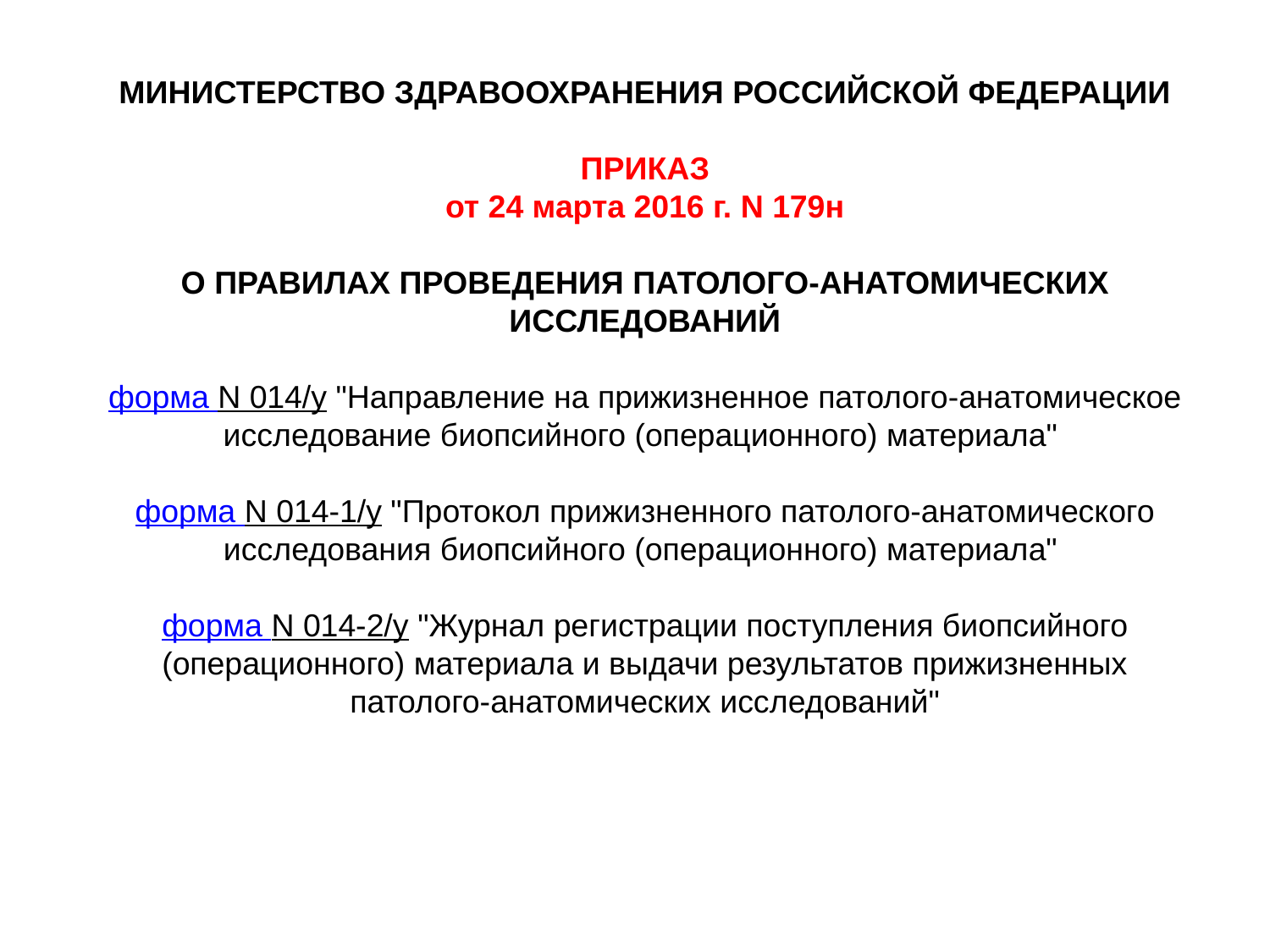

МИНИСТЕРСТВО ЗДРАВООХРАНЕНИЯ РОССИЙСКОЙ ФЕДЕРАЦИИ

ПРИКАЗ
от 24 марта 2016 г. N 179н

О ПРАВИЛАХ ПРОВЕДЕНИЯ ПАТОЛОГО-АНАТОМИЧЕСКИХ ИССЛЕДОВАНИЙ

форма N 014/у "Направление на прижизненное патолого-анатомическое исследование биопсийного (операционного) материала"

форма N 014-1/у "Протокол прижизненного патолого-анатомического исследования биопсийного (операционного) материала"

форма N 014-2/у "Журнал регистрации поступления биопсийного (операционного) материала и выдачи результатов прижизненных патолого-анатомических исследований"